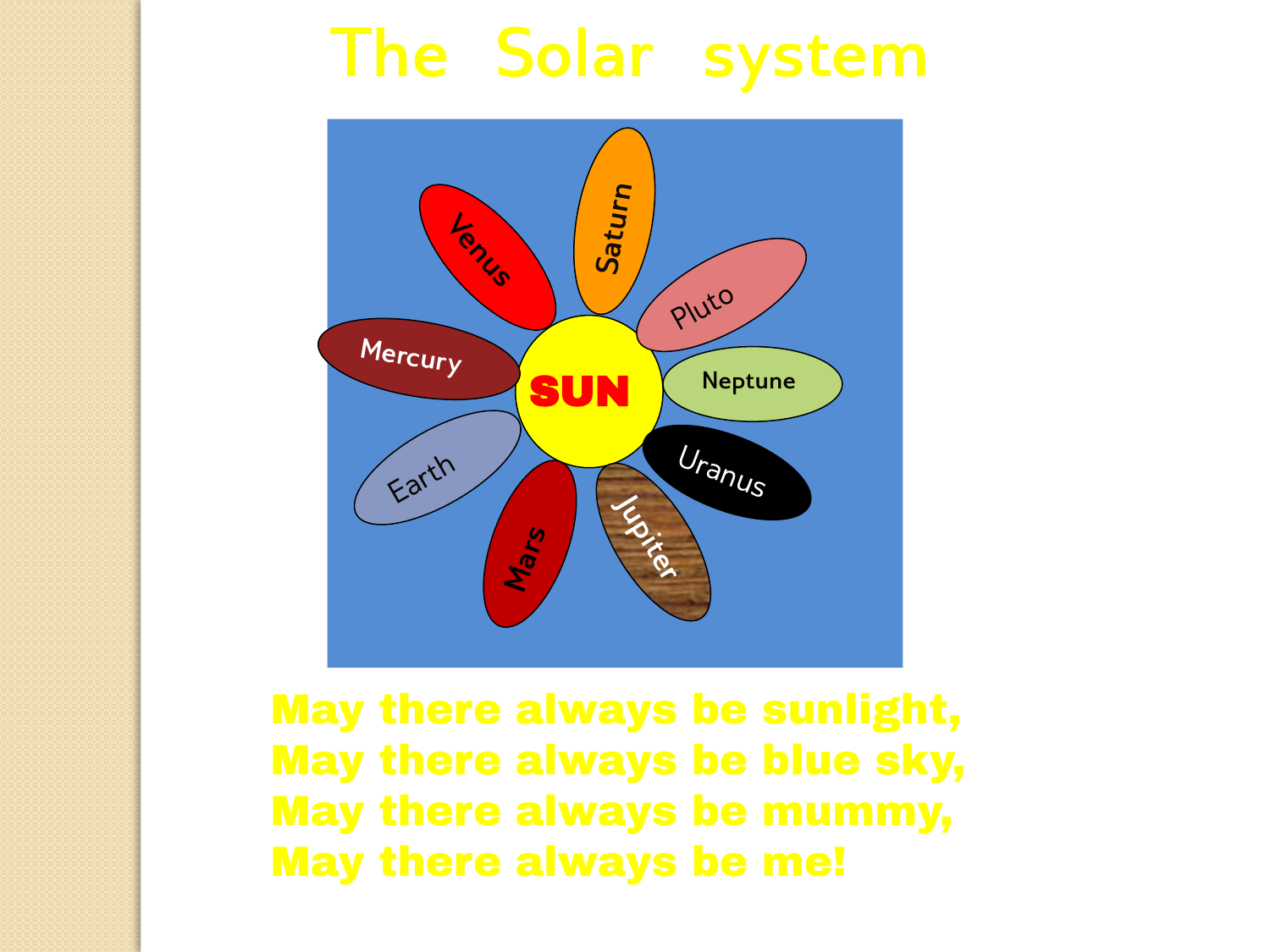

The  Solar  system

Saturn
Venus
Pluto

Mercury
Neptune
Earth
Uranus
Jupiter
Mars
SUN
May there always be sunlight,
May there always be blue sky,
May there always be mummy,
May there always be me!